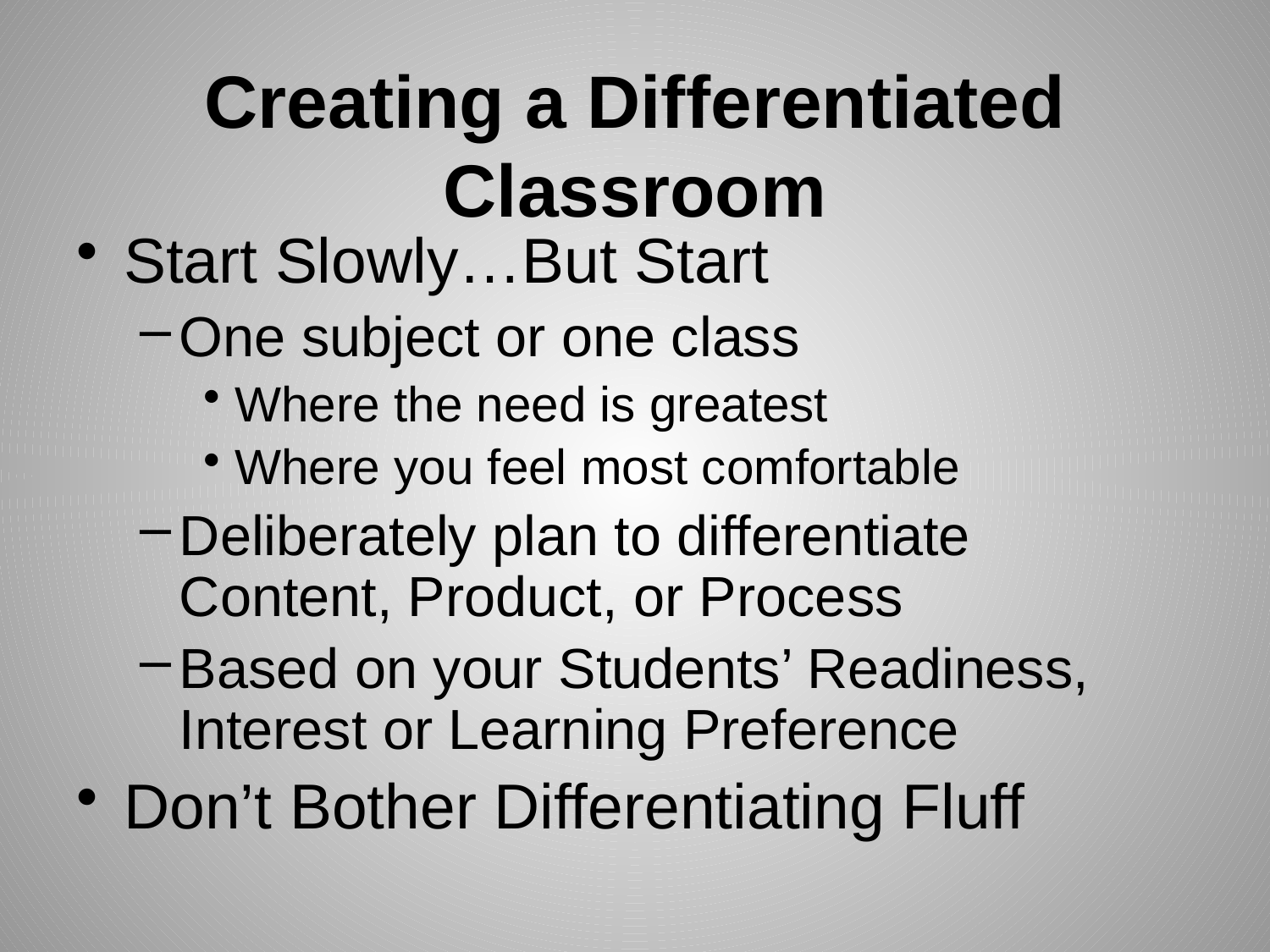

# Creating a Differentiated Classroom
Start Slowly…But Start
One subject or one class
Where the need is greatest
Where you feel most comfortable
Deliberately plan to differentiate Content, Product, or Process
Based on your Students’ Readiness, Interest or Learning Preference
Don’t Bother Differentiating Fluff